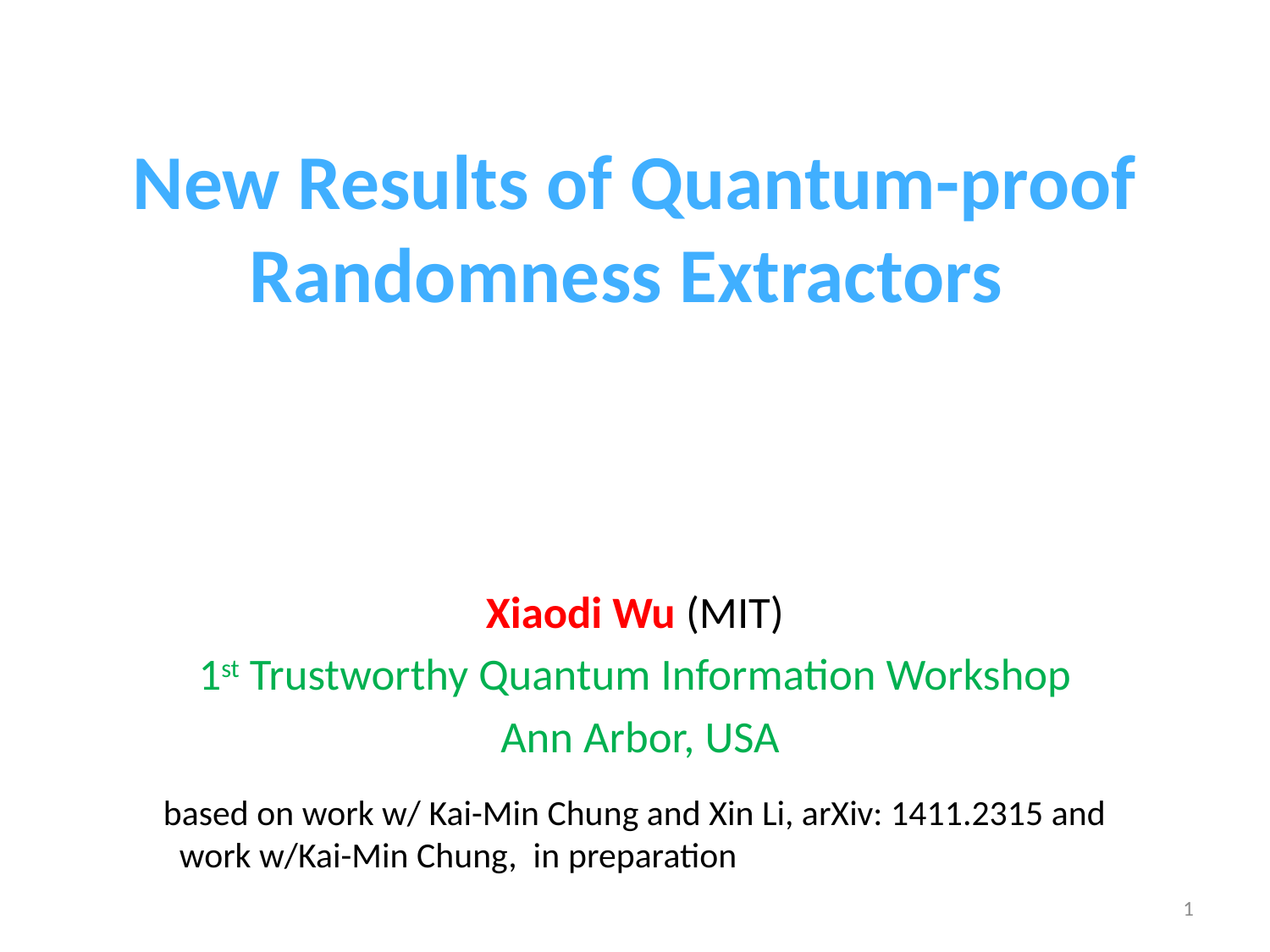

# New Results of Quantum-proof Randomness Extractors
Xiaodi Wu (MIT)
1st Trustworthy Quantum Information Workshop
 Ann Arbor, USA
based on work w/ Kai-Min Chung and Xin Li, arXiv: 1411.2315 and
  work w/Kai-Min Chung,  in preparation
1